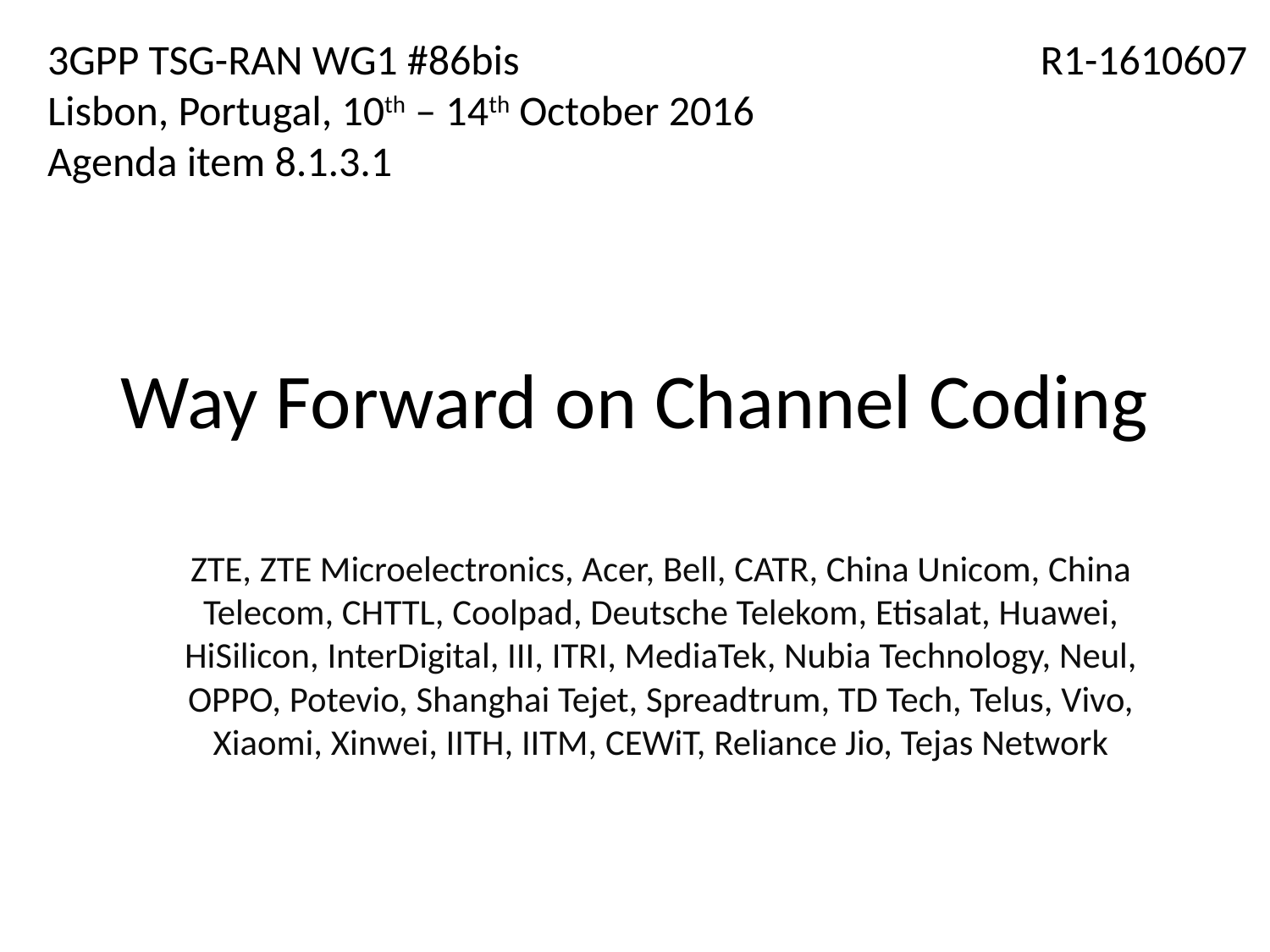

3GPP TSG-RAN WG1 #86bis
Lisbon, Portugal, 10th – 14th October 2016
Agenda item 8.1.3.1
R1-1610607
# Way Forward on Channel Coding
ZTE, ZTE Microelectronics, Acer, Bell, CATR, China Unicom, China Telecom, CHTTL, Coolpad, Deutsche Telekom, Etisalat, Huawei, HiSilicon, InterDigital, III, ITRI, MediaTek, Nubia Technology, Neul, OPPO, Potevio, Shanghai Tejet, Spreadtrum, TD Tech, Telus, Vivo, Xiaomi, Xinwei, IITH, IITM, CEWiT, Reliance Jio, Tejas Network